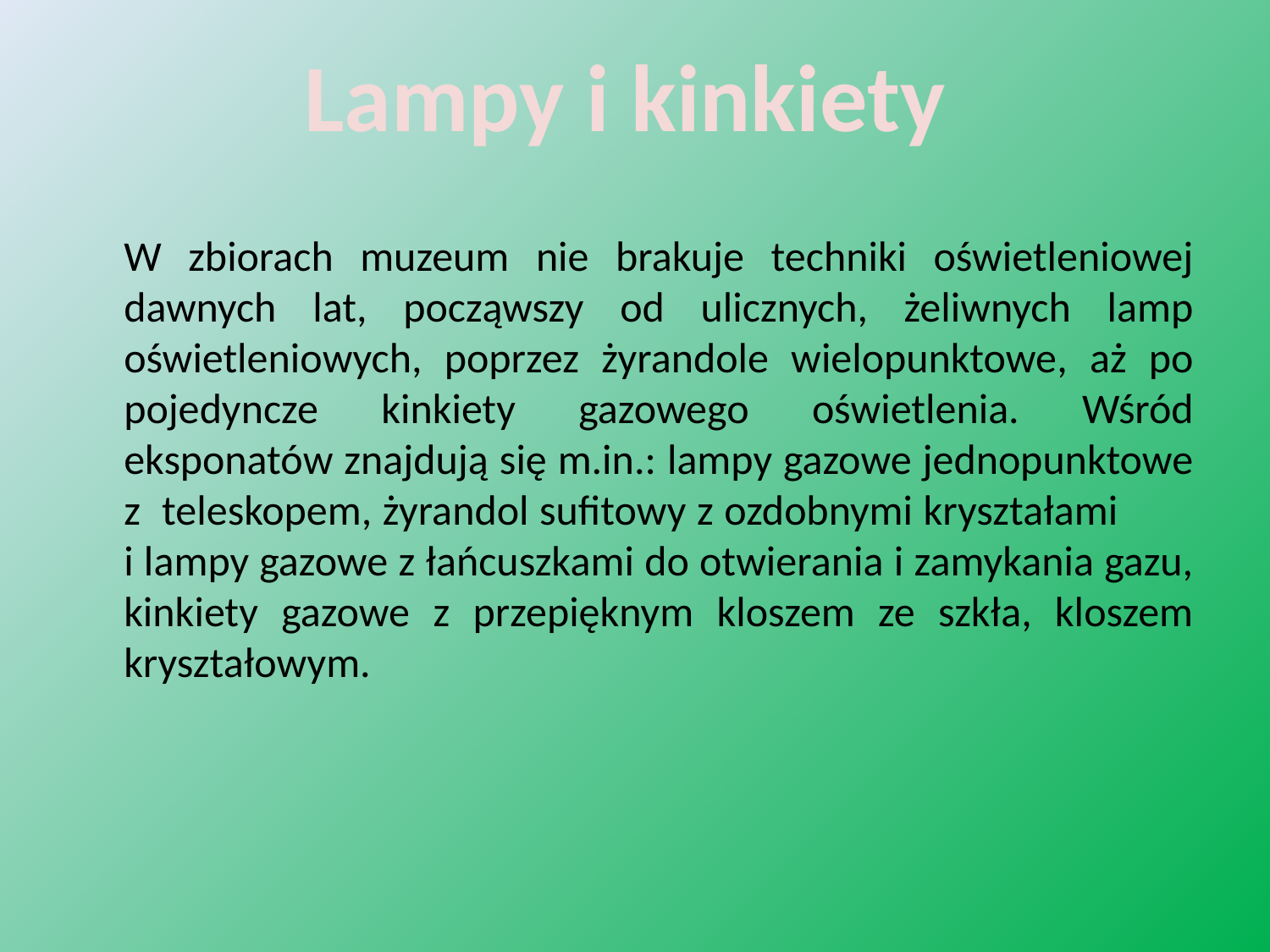

Lampy i kinkiety
	W zbiorach muzeum nie brakuje techniki oświetleniowej dawnych lat, począwszy od ulicznych, żeliwnych lamp oświetleniowych, poprzez żyrandole wielopunktowe, aż po pojedyncze kinkiety gazowego oświetlenia. Wśród eksponatów znajdują się m.in.: lampy gazowe jednopunktowe z  teleskopem, żyrandol sufitowy z ozdobnymi kryształami        i lampy gazowe z łańcuszkami do otwierania i zamykania gazu, kinkiety gazowe z przepięknym kloszem ze szkła, kloszem kryształowym.